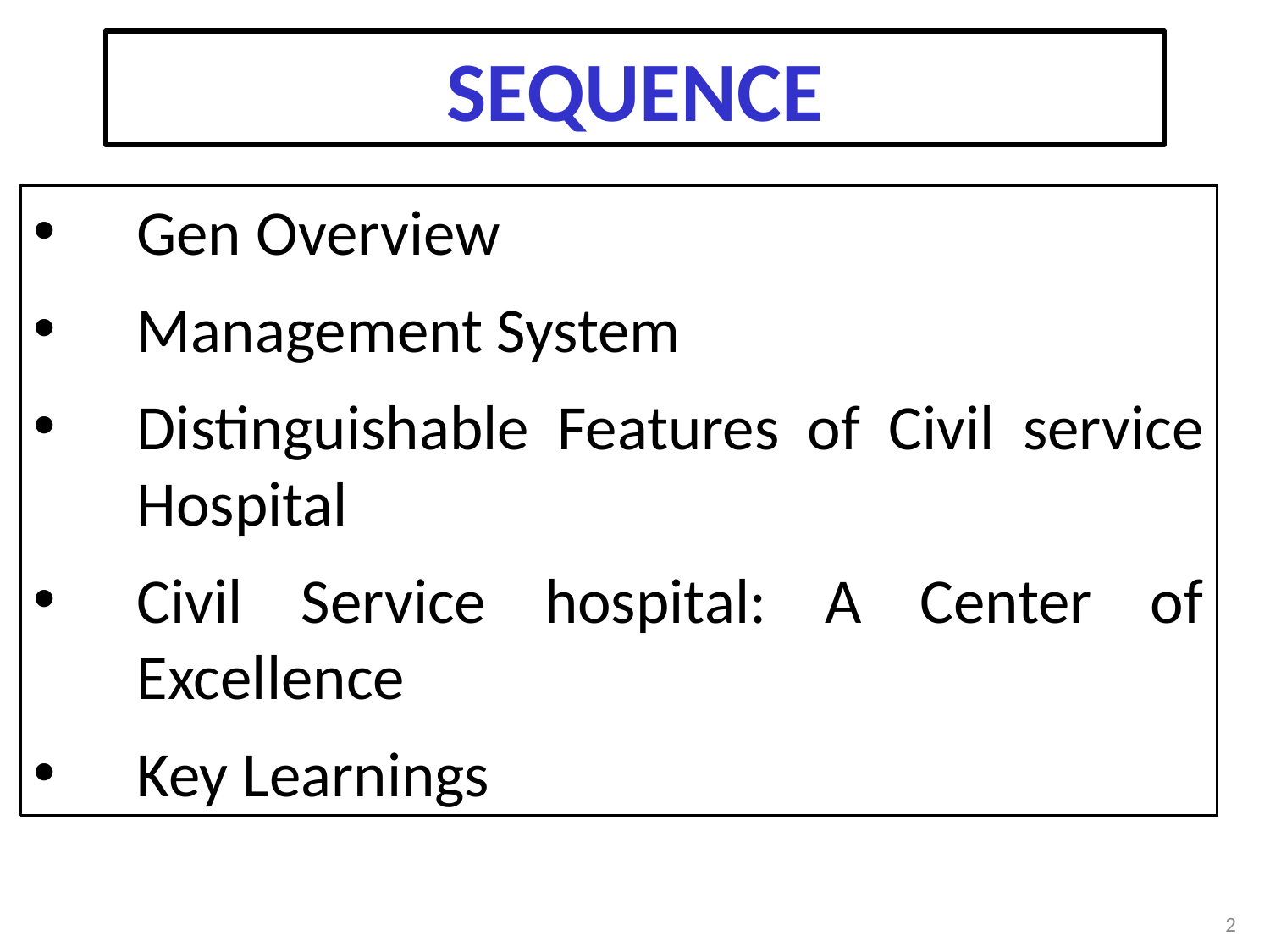

SEQUENCE
Gen Overview
Management System
Distinguishable Features of Civil service Hospital
Civil Service hospital: A Center of Excellence
Key Learnings
2